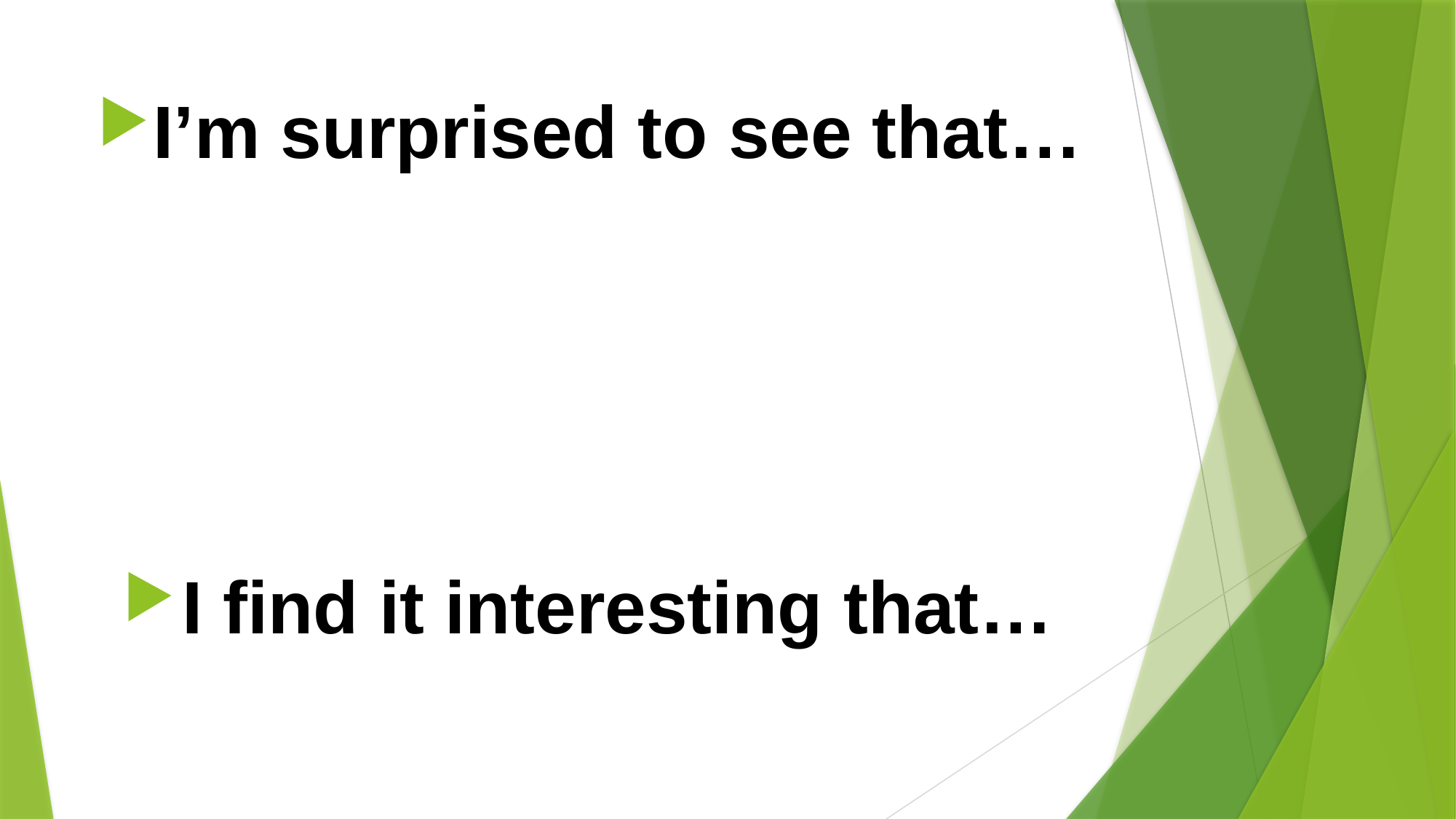

#
I’m surprised to see that…

I find it interesting that…